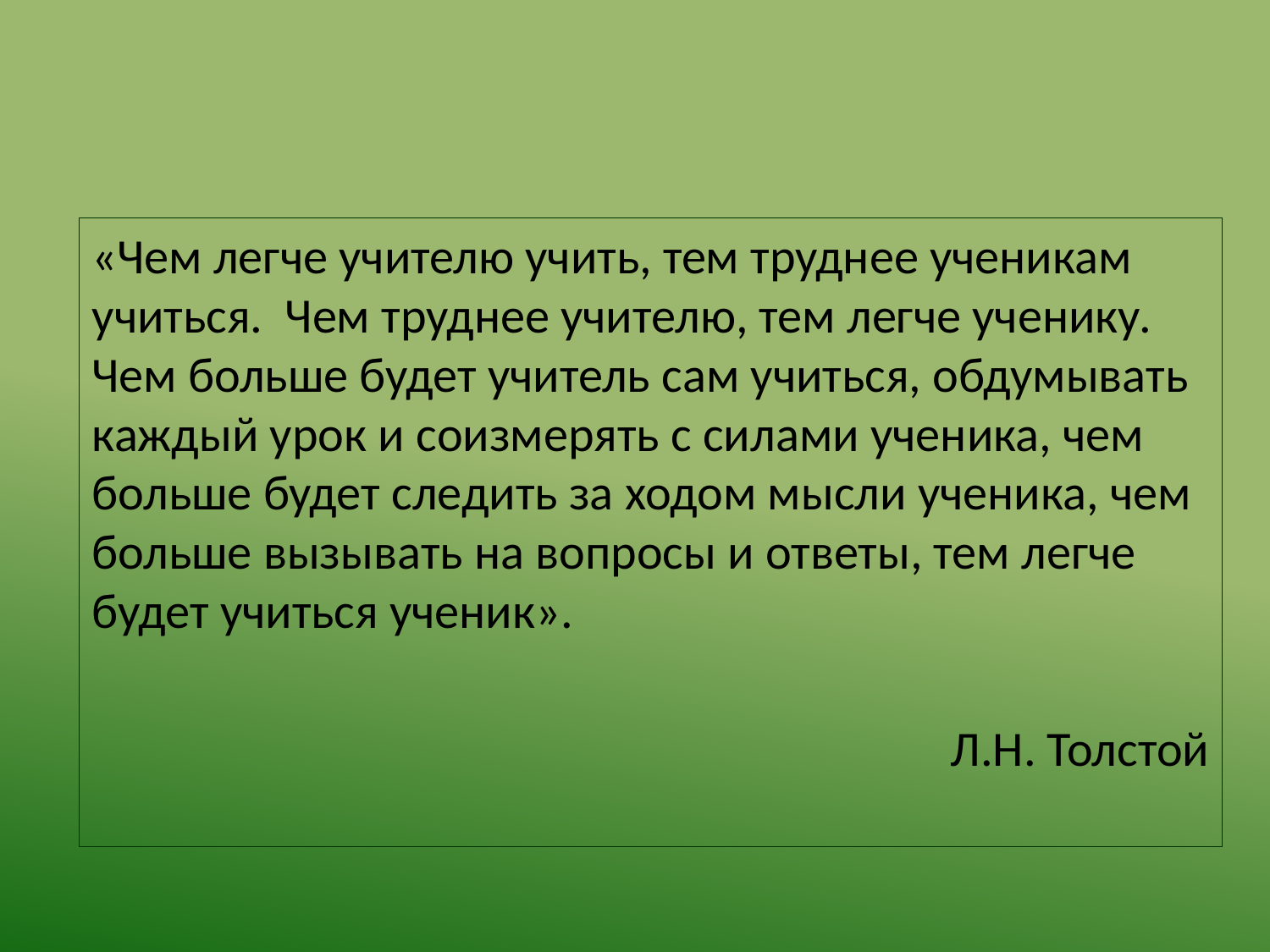

«Чем легче учителю учить, тем труднее ученикам учиться.  Чем труднее учителю, тем легче ученику. Чем больше будет учитель сам учиться, обдумывать каждый урок и соизмерять с силами ученика, чем больше будет следить за ходом мысли ученика, чем больше вызывать на вопросы и ответы, тем легче будет учиться ученик».

Л.Н. Толстой